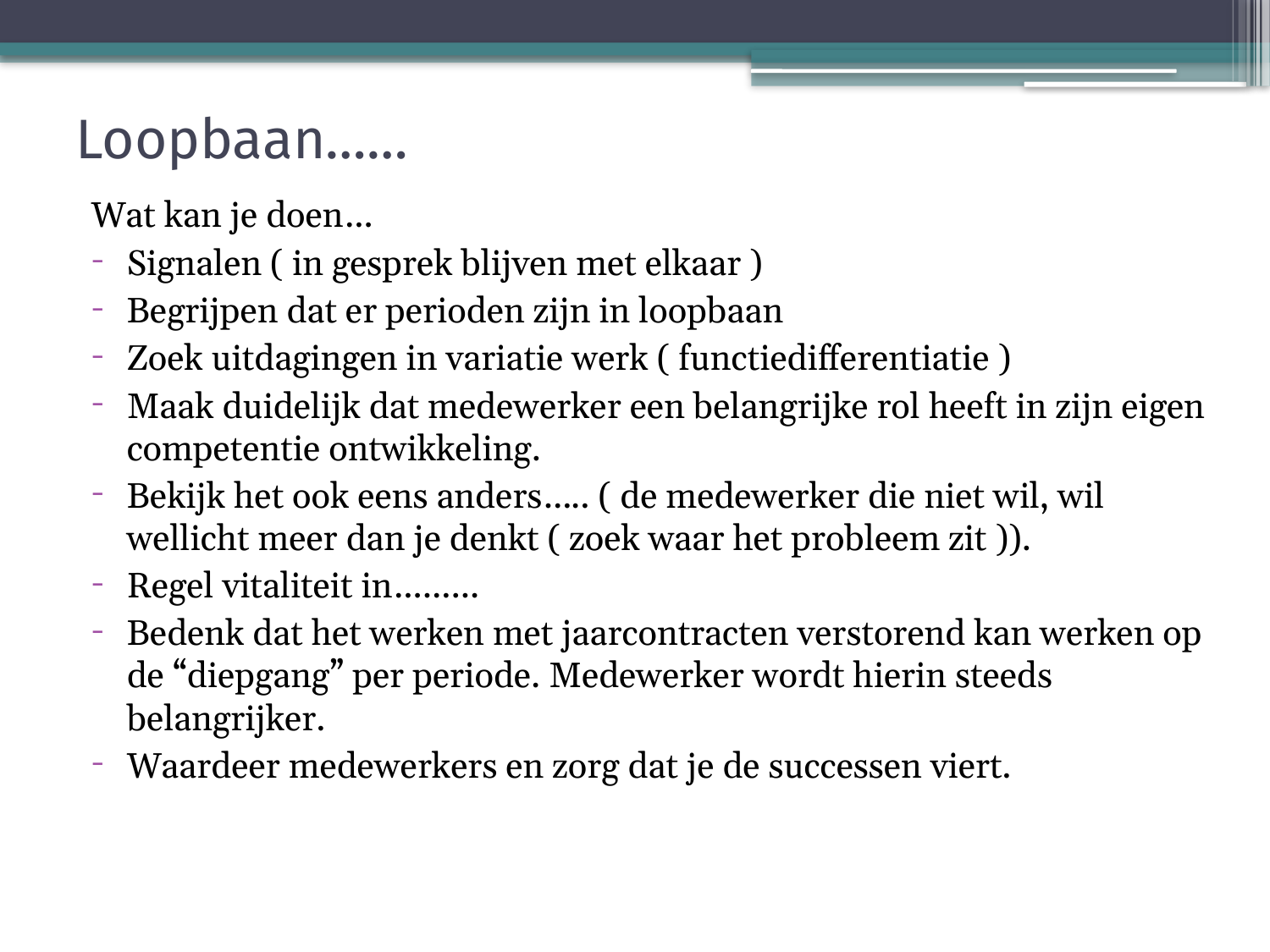

# Loopbaan……
Wat kan je doen…
Signalen ( in gesprek blijven met elkaar )
Begrijpen dat er perioden zijn in loopbaan
Zoek uitdagingen in variatie werk ( functiedifferentiatie )
Maak duidelijk dat medewerker een belangrijke rol heeft in zijn eigen competentie ontwikkeling.
Bekijk het ook eens anders….. ( de medewerker die niet wil, wil wellicht meer dan je denkt ( zoek waar het probleem zit )).
Regel vitaliteit in………
Bedenk dat het werken met jaarcontracten verstorend kan werken op de “diepgang” per periode. Medewerker wordt hierin steeds belangrijker.
Waardeer medewerkers en zorg dat je de successen viert.